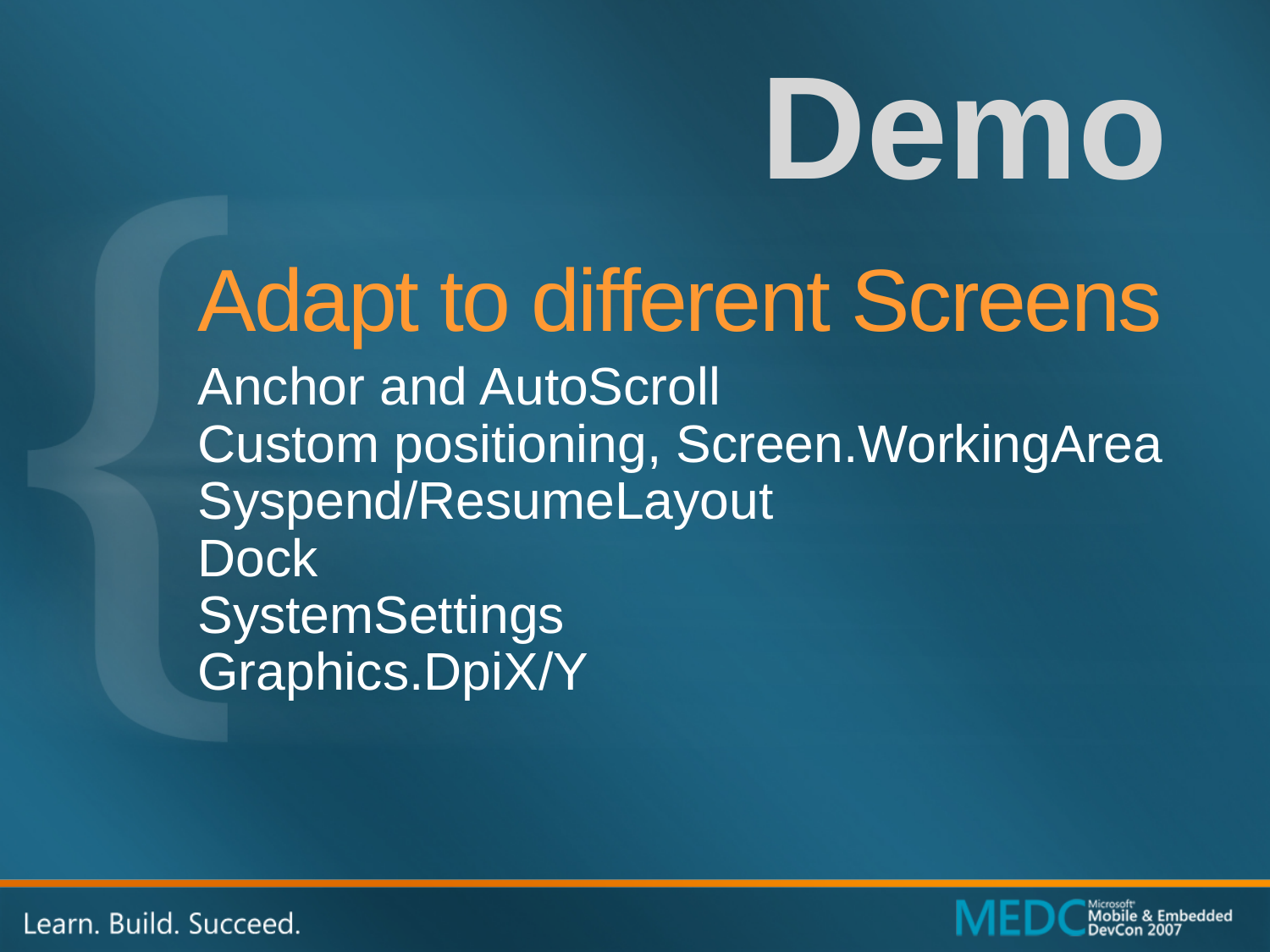

Demo
# Adapt to different Screens
Anchor and AutoScroll
Custom positioning, Screen.WorkingArea
Syspend/ResumeLayout
Dock
SystemSettings
Graphics.DpiX/Y